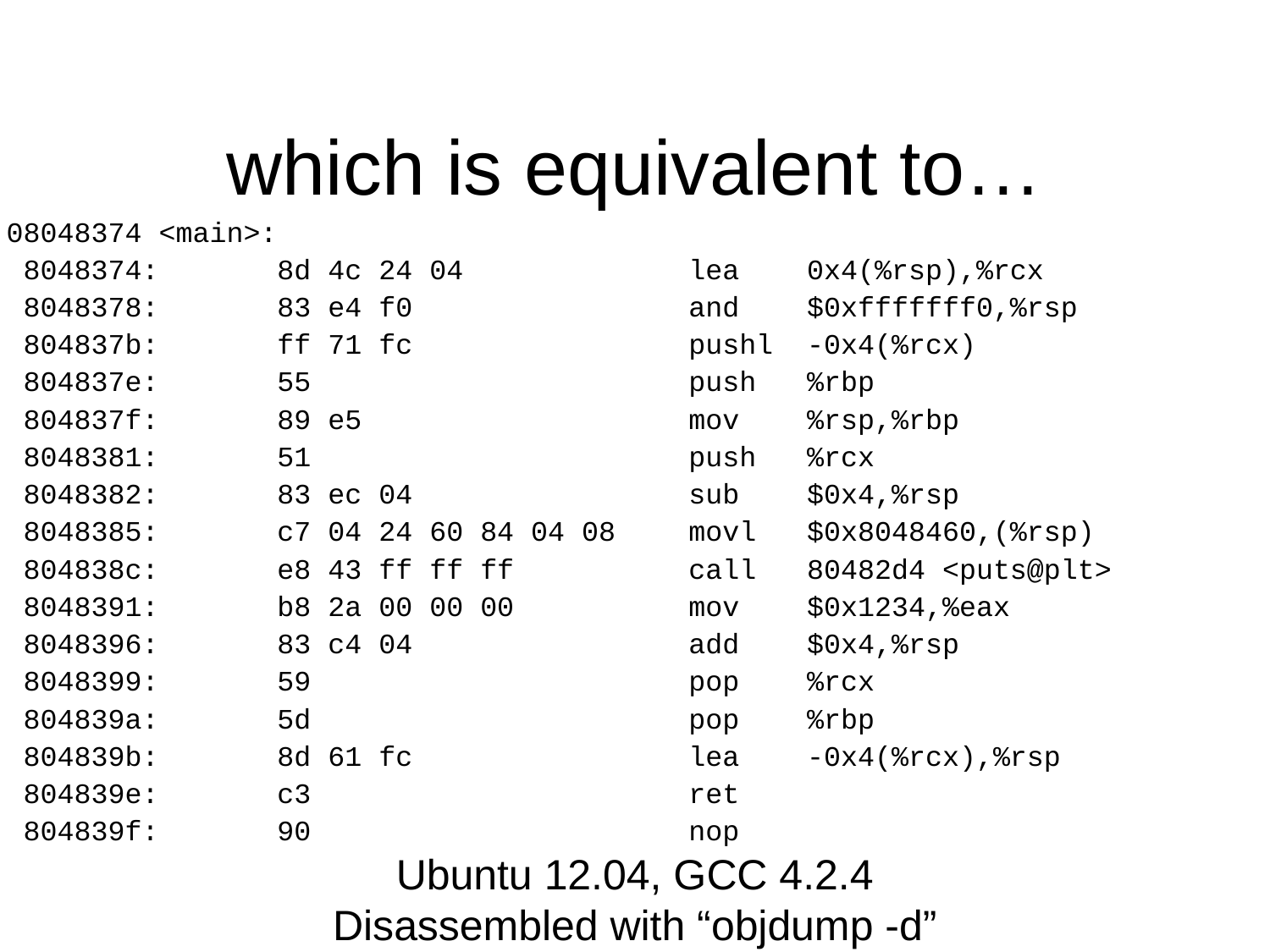

which is equivalent to…
08048374 <main>:
 8048374:       8d 4c 24 04            	lea    0x4(%rsp),%rcx
 8048378:       83 e4 f0               	and    $0xfffffff0,%rsp
 804837b:       ff 71 fc                	pushl  -0x4(%rcx)
 804837e:       55                      	push   %rbp
 804837f:       89 e5                   	mov    %rsp,%rbp
 8048381:       51                      	push   %rcx
 8048382:       83 ec 04                	sub    $0x4,%rsp
 8048385:       c7 04 24 60 84 04 08    	movl   $0x8048460,(%rsp)
 804838c:       e8 43 ff ff ff          	call   80482d4 <puts@plt>
 8048391:       b8 2a 00 00 00          	mov    $0x1234,%eax
 8048396:       83 c4 04                	add    $0x4,%rsp
 8048399:       59                      	pop    %rcx
 804839a:       5d                      	pop    %rbp
 804839b:       8d 61 fc               	lea    -0x4(%rcx),%rsp
 804839e:       c3                      	ret
 804839f:       90                      	nop
Ubuntu 12.04, GCC 4.2.4
Disassembled with “objdump -d”